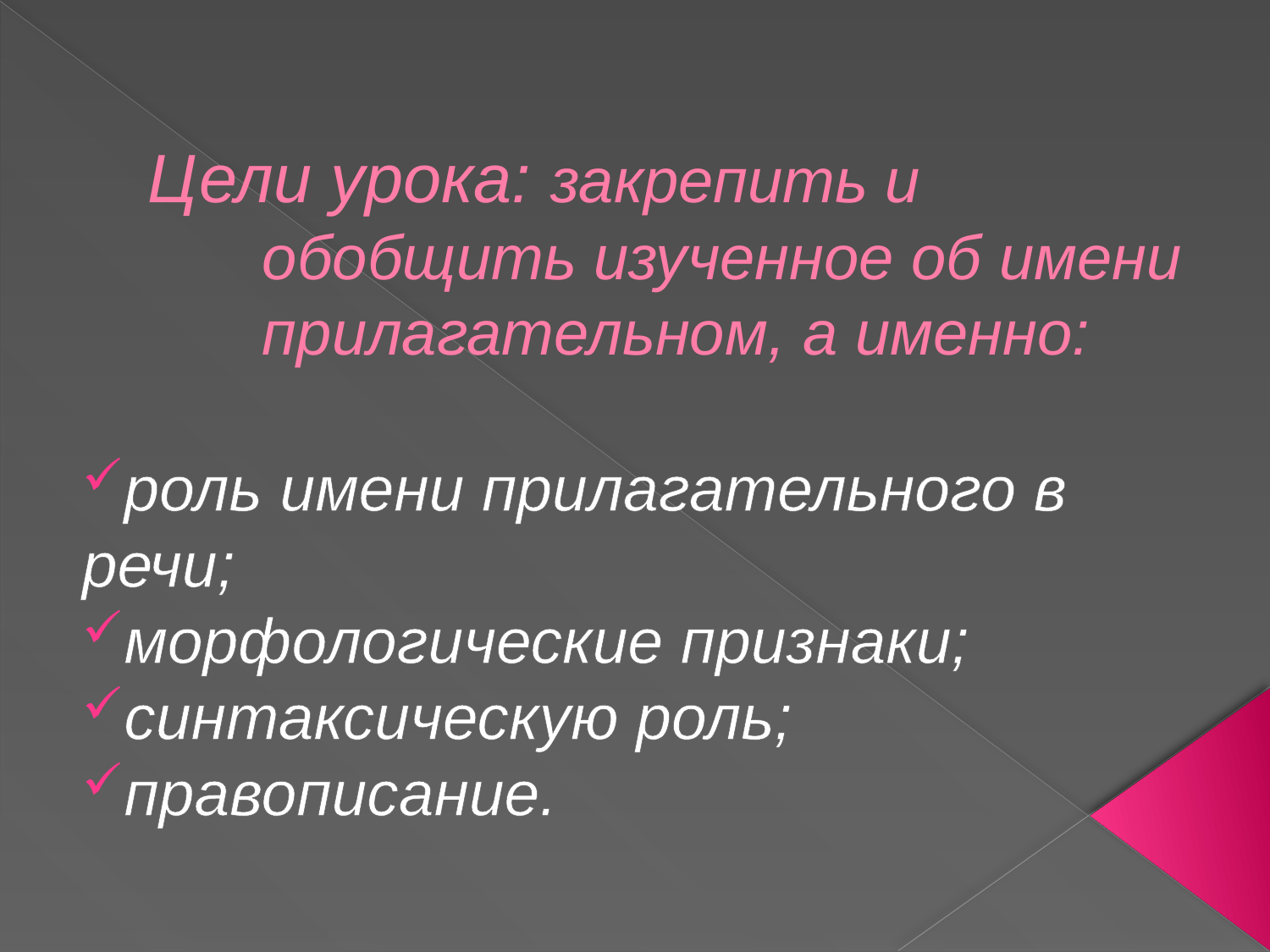

# Цели урока: закрепить и обобщить изученное об имени прилагательном, а именно:
роль имени прилагательного в речи;
морфологические признаки;
синтаксическую роль;
правописание.